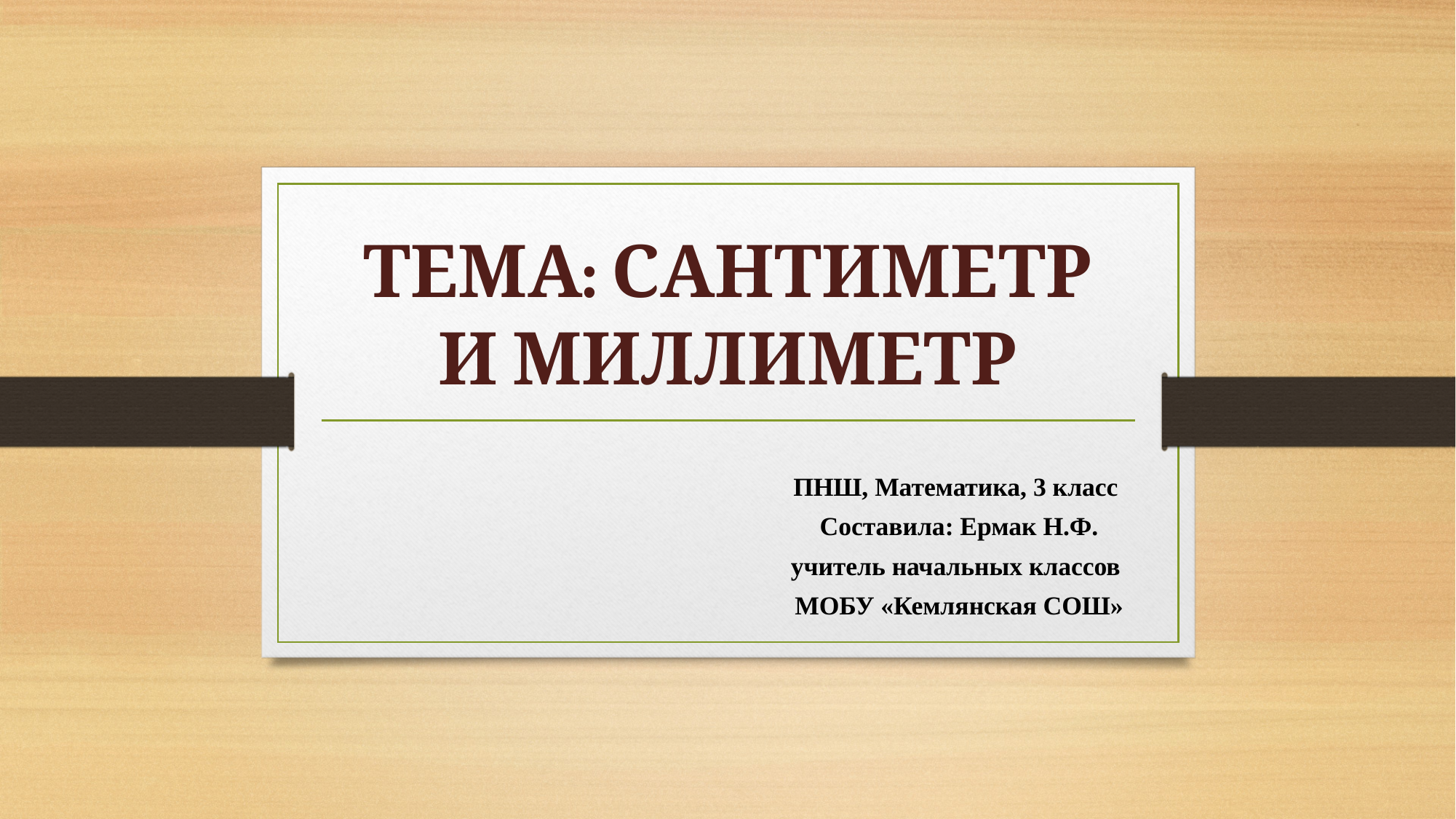

# Тема: сантиметр и миллиметр
ПНШ, Математика, 3 класс
Составила: Ермак Н.Ф.
учитель начальных классов
МОБУ «Кемлянская СОШ»